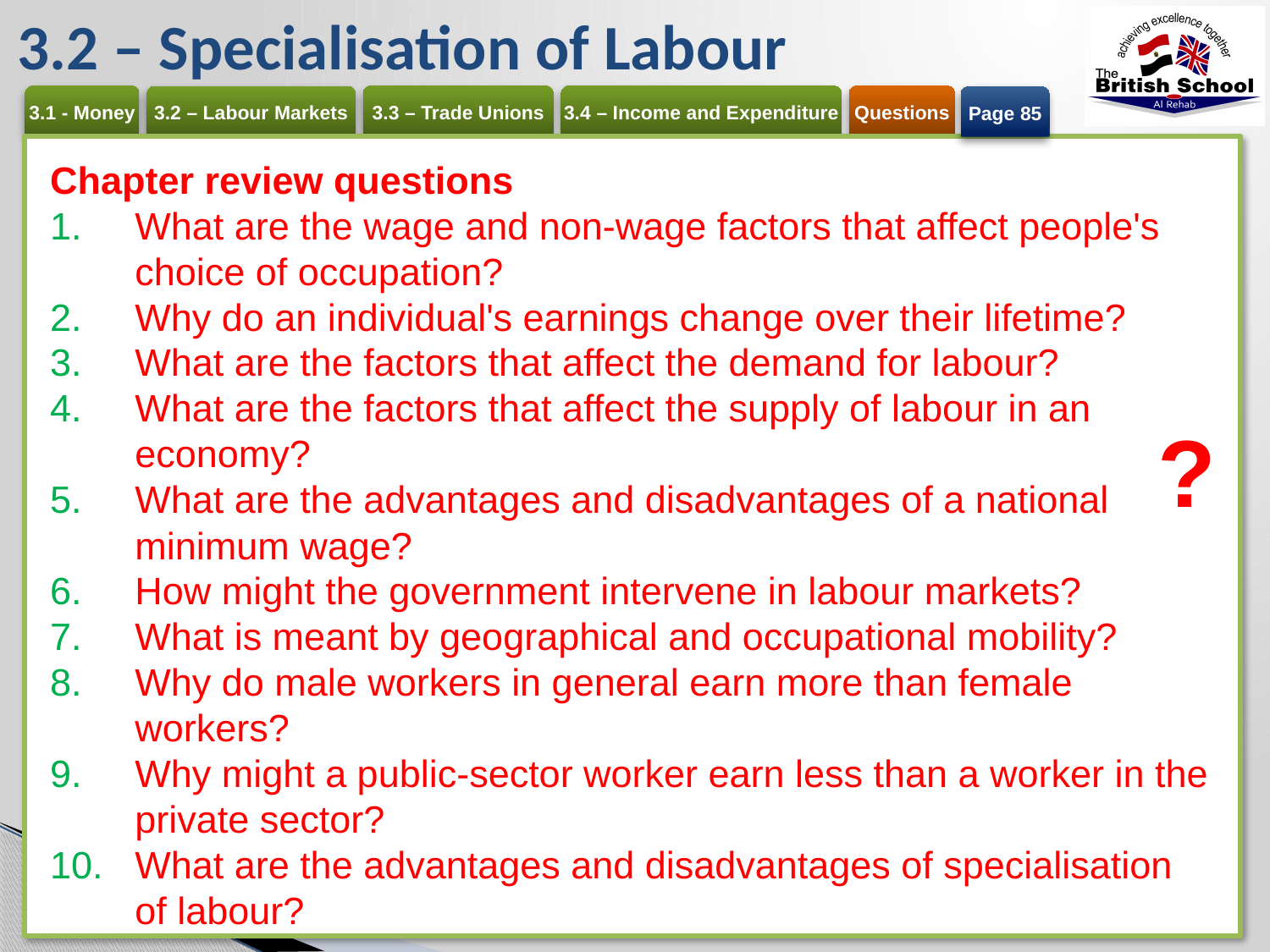

# 3.2 – Specialisation of Labour
Page 85
Chapter review questions
What are the wage and non-wage factors that affect people's choice of occupation?
Why do an individual's earnings change over their lifetime?
What are the factors that affect the demand for labour?
What are the factors that affect the supply of labour in an economy?
What are the advantages and disadvantages of a national minimum wage?
How might the government intervene in labour markets?
What is meant by geographical and occupational mobility?
Why do male workers in general earn more than female workers?
Why might a public-sector worker earn less than a worker in the private sector?
What are the advantages and disadvantages of specialisation of labour?
?